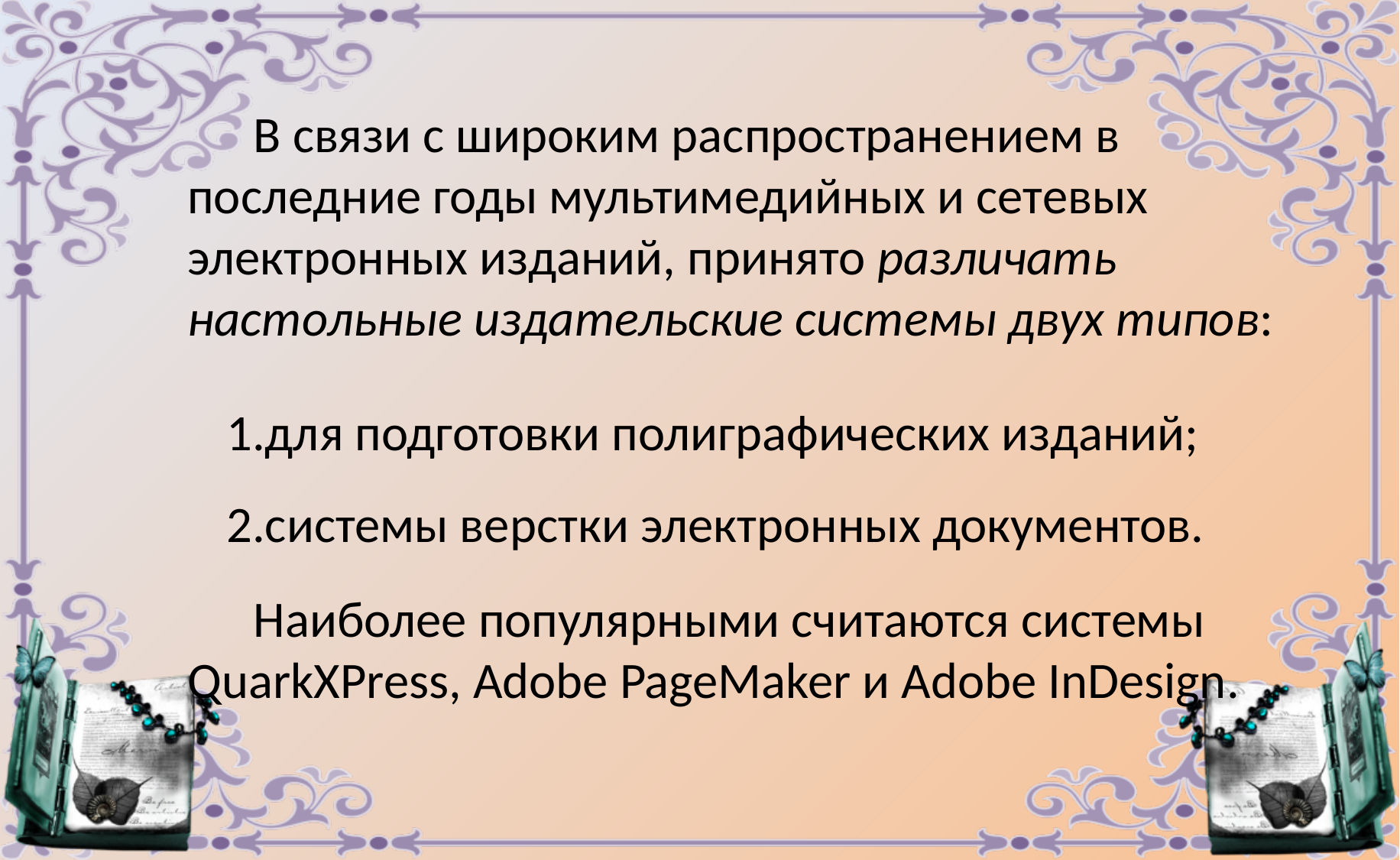

В связи с широким распространением в последние годы мультимедийных и сетевых электронных изданий, принято различать настольные издательские системы двух типов:

для подготовки полиграфических изданий;
системы верстки электронных документов.

Наиболее популярными считаются системы QuarkXPress, Adobe PageMaker и Adobe InDesign.